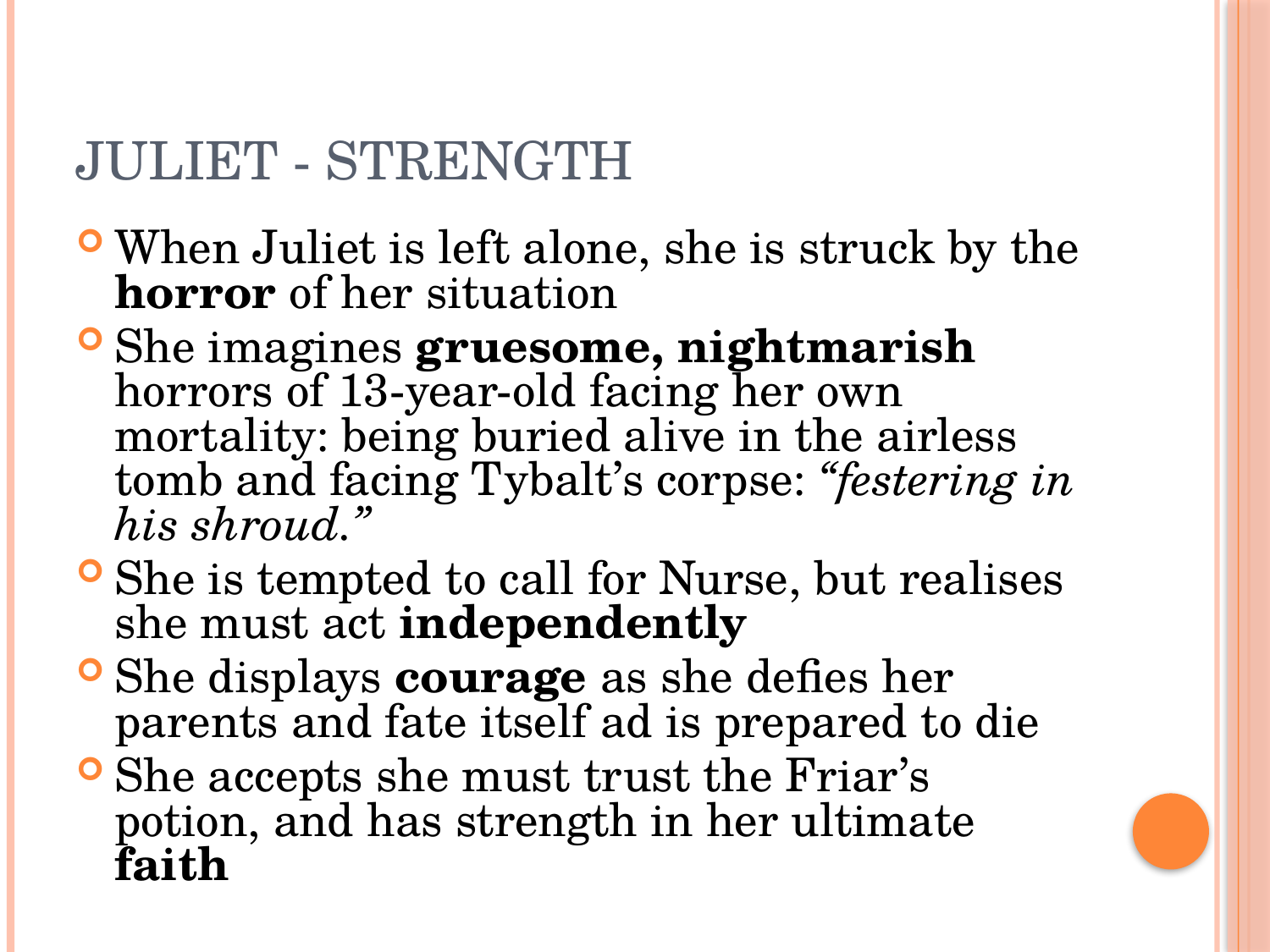

# Juliet - Strength
When Juliet is left alone, she is struck by the horror of her situation
She imagines gruesome, nightmarish horrors of 13-year-old facing her own mortality: being buried alive in the airless tomb and facing Tybalt’s corpse: “festering in his shroud.”
She is tempted to call for Nurse, but realises she must act independently
She displays courage as she defies her parents and fate itself ad is prepared to die
She accepts she must trust the Friar’s potion, and has strength in her ultimate faith